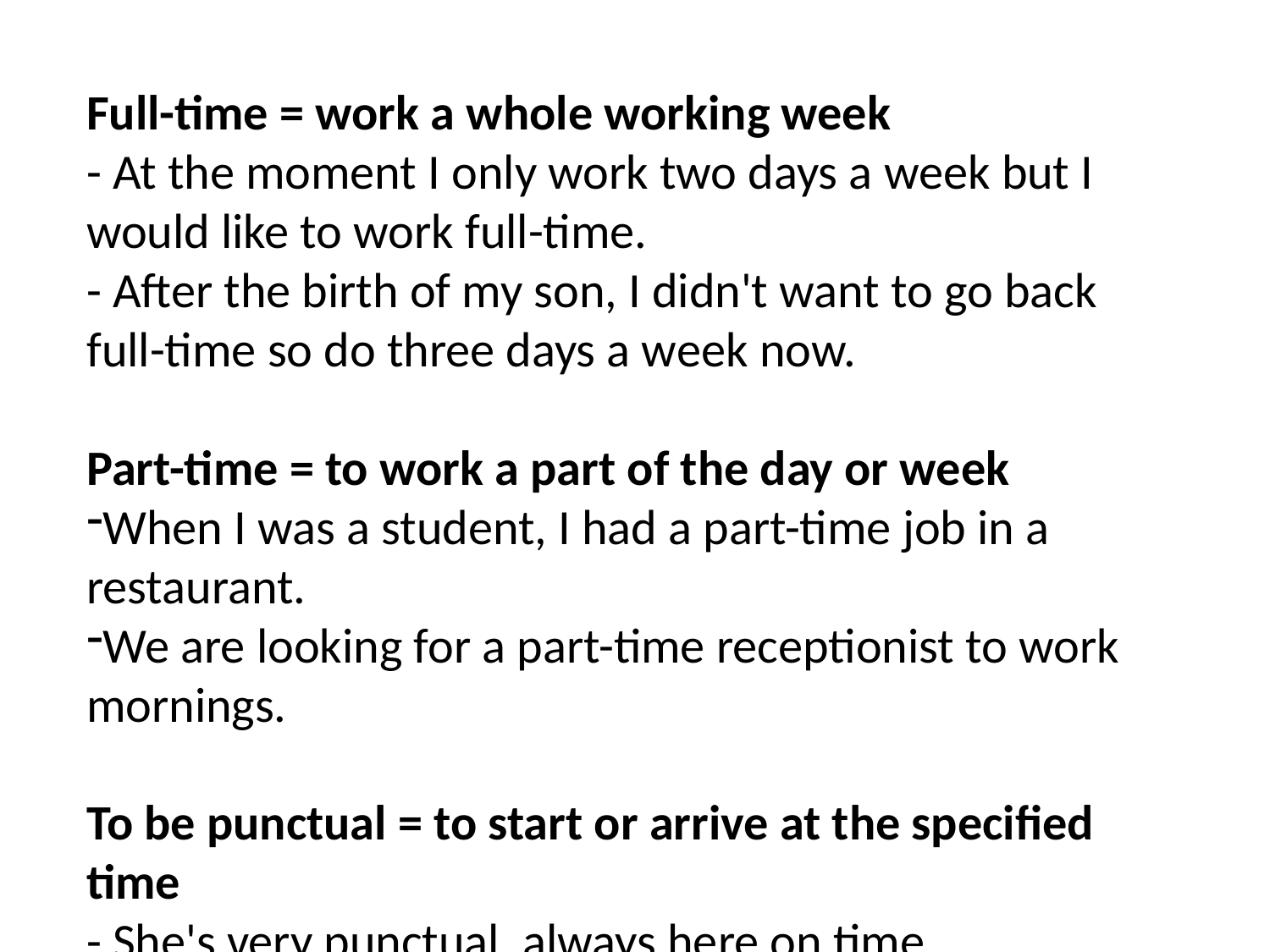

Full-time = work a whole working week
- At the moment I only work two days a week but I would like to work full-time.
- After the birth of my son, I didn't want to go back full-time so do three days a week now.

Part-time = to work a part of the day or week
When I was a student, I had a part-time job in a restaurant.
We are looking for a part-time receptionist to work mornings.

To be punctual = to start or arrive at the specified time
- She's very punctual, always here on time.
Please be punctual. I don’t want to have to wait for late arrivals.

Home working = to work from home rather than going into the office
- Home working misses the social element of going to work.
Modern technology means that home working has become a real possibility for many people.

Time sheet = a record of the numbers of hours worked by an employee
- Fill out this time sheet every day and hand it to your manager on Fridays.
- We no longer have time sheets as this is done automatically by the electronic ID badges.